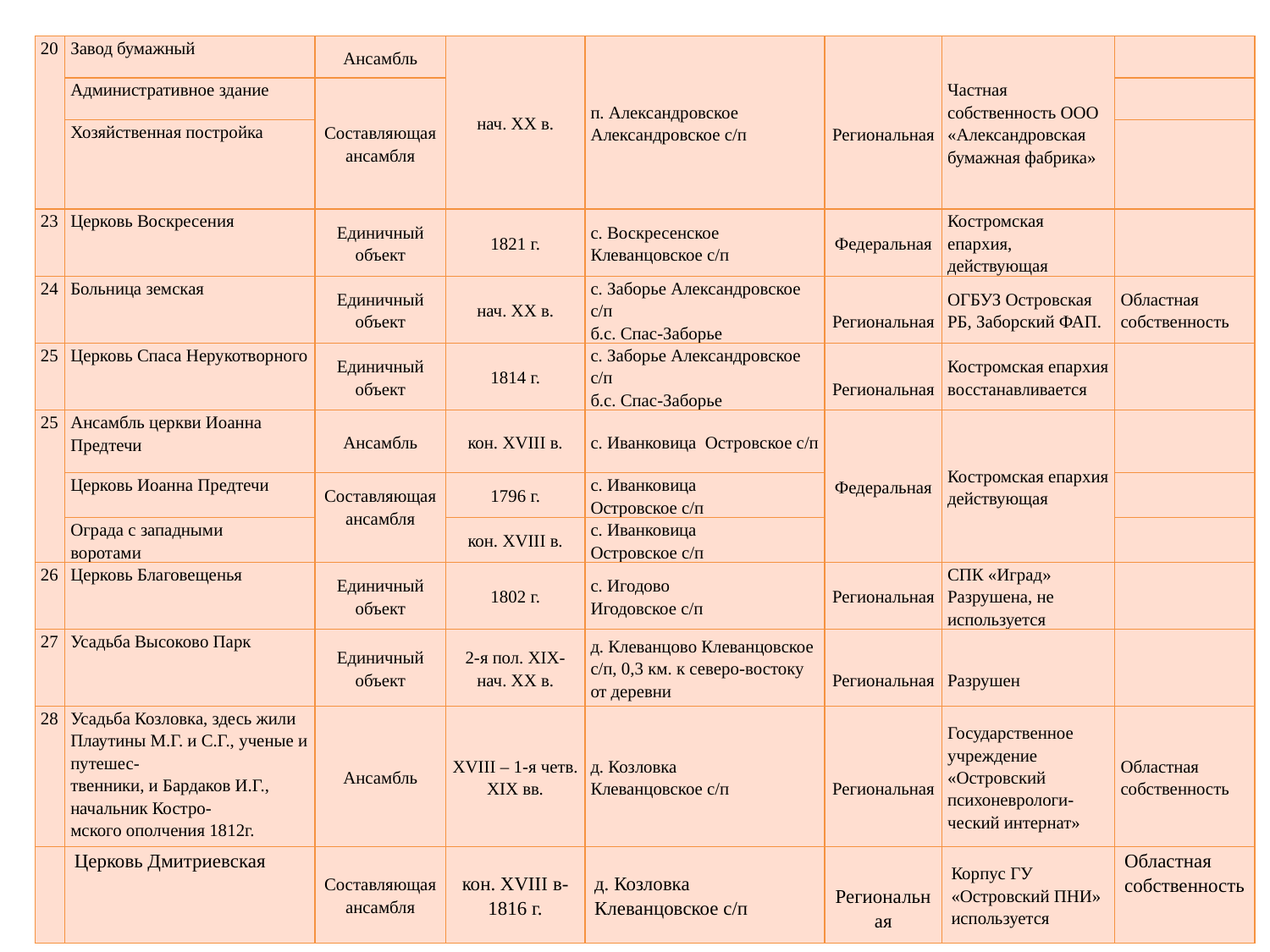

| 20 | Завод бумажный | Ансамбль | нач. ХХ в. | п. Александровское Александровское с/п | Региональная | Частная собственность ООО «Александровская бумажная фабрика» |  |
| --- | --- | --- | --- | --- | --- | --- | --- |
|  | Административное здание | Составляющая ансамбля |  |  |  |  |  |
|  | Хозяйственная постройка |  |  |  |  |  |  |
| 23 | Церковь Воскресения | Единичный объект | 1821 г. | с. Воскресенское Клеванцовское с/п | Федеральная | Костромская епархия, действующая |  |
| 24 | Больница земская | Единичный объект | нач. ХХ в. | с. Заборье Александровское с/п б.с. Спас-Заборье | Региональная | ОГБУЗ Островская РБ, Заборский ФАП. | Областная собственность |
| 25 | Церковь Спаса Нерукотворного | Единичный объект | 1814 г. | с. Заборье Александровское с/п б.с. Спас-Заборье | Региональная | Костромская епархия восстанавливается |  |
| 25 | Ансамбль церкви Иоанна Предтечи | Ансамбль | кон. ХVIII в. | с. Иванковица Островское с/п | Федеральная | Костромская епархия действующая |  |
|  | Церковь Иоанна Предтечи | Составляющая ансамбля | 1796 г. | с. Иванковица Островское с/п |  |  |  |
|  | Ограда с западными воротами |  | кон. ХVIII в. | с. Иванковица Островское с/п |  |  |  |
| 26 | Церковь Благовещенья | Единичный объект | 1802 г. | с. Игодово Игодовское с/п | Региональная | СПК «Иград» Разрушена, не используется |  |
| 27 | Усадьба Высоково Парк | Единичный объект | 2-я пол. ХIХ-нач. ХХ в. | д. Клеванцово Клеванцовское с/п, 0,3 км. к северо-востоку от деревни | Региональная | Разрушен |  |
| 28 | Усадьба Козловка, здесь жили Плаутины М.Г. и С.Г., ученые и путешес- твенники, и Бардаков И.Г., начальник Костро- мского ополчения 1812г. | Ансамбль | ХVIII – 1-я четв. ХIХ вв. | д. Козловка Клеванцовское с/п | Региональная | Государственное учреждение «Островский психоневрологи- ческий интернат» | Областная собственность |
|  | Церковь Дмитриевская | Составляющая ансамбля | кон. ХVIII в-1816 г. | д. Козловка Клеванцовское с/п | Региональная | Корпус ГУ «Островский ПНИ» используется | Областная собственность |